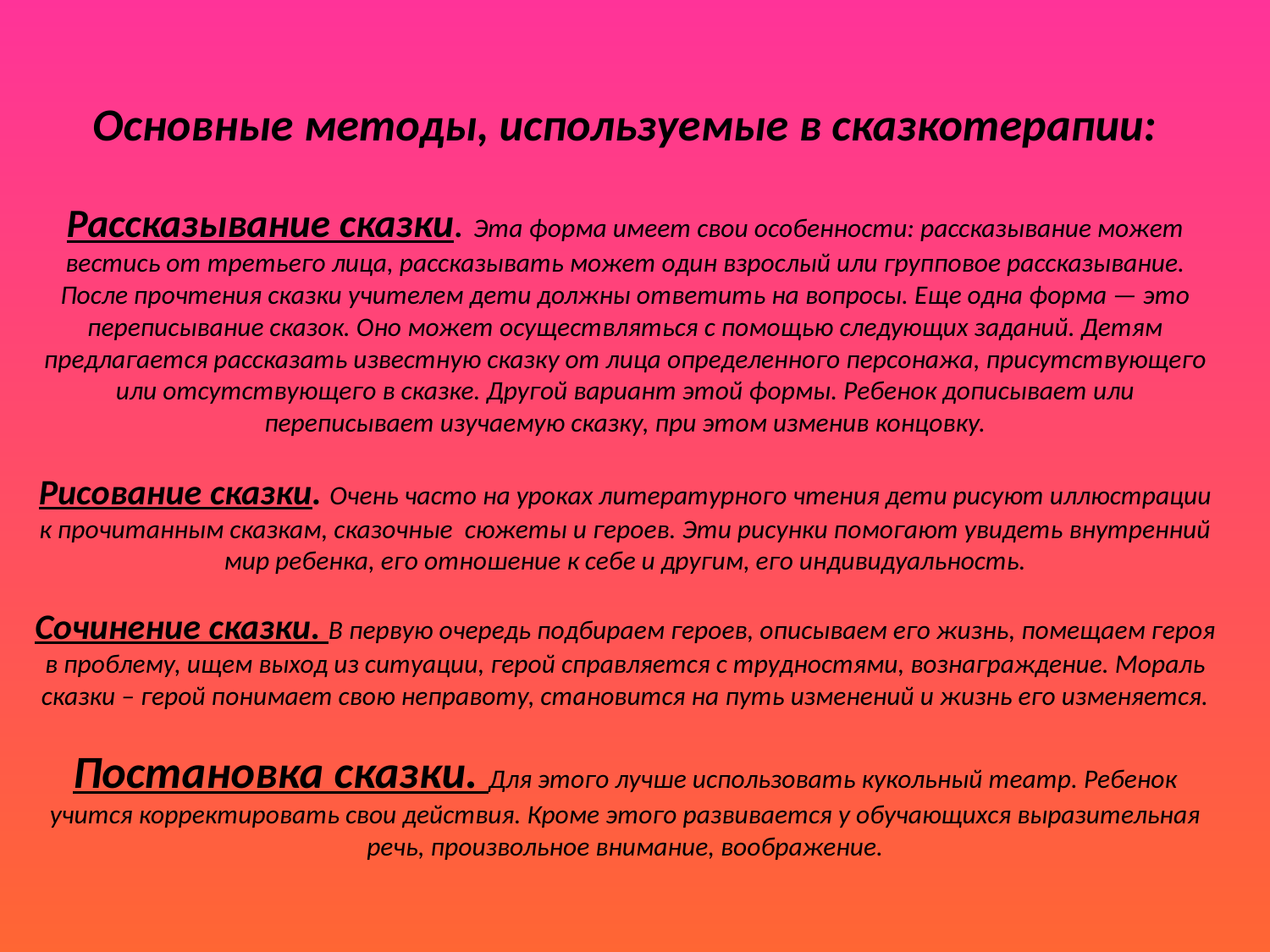

# Основные методы, используемые в сказкотерапии: Рассказывание сказки. Эта форма имеет свои особенности: рассказывание может вестись от третьего лица, рассказывать может один взрослый или групповое рассказывание. После прочтения сказки учителем дети должны ответить на вопросы. Еще одна форма — это переписывание сказок. Оно может осуществляться с помощью следующих заданий. Детям предлагается рассказать известную сказку от лица определенного персонажа, присутствующего или отсутствующего в сказке. Другой вариант этой формы. Ребенок дописывает или переписывает изучаемую сказку, при этом изменив концовку. Рисование сказки. Очень часто на уроках литературного чтения дети рисуют иллюстрации к прочитанным сказкам, сказочные  сюжеты и героев. Эти рисунки помогают увидеть внутренний мир ребенка, его отношение к себе и другим, его индивидуальность. Сочинение сказки. В первую очередь подбираем героев, описываем его жизнь, помещаем героя в проблему, ищем выход из ситуации, герой справляется с трудностями, вознаграждение. Мораль сказки – герой понимает свою неправоту, становится на путь изменений и жизнь его изменяется. Постановка сказки. Для этого лучше использовать кукольный театр. Ребенок учится корректировать свои действия. Кроме этого развивается у обучающихся выразительная речь, произвольное внимание, воображение.